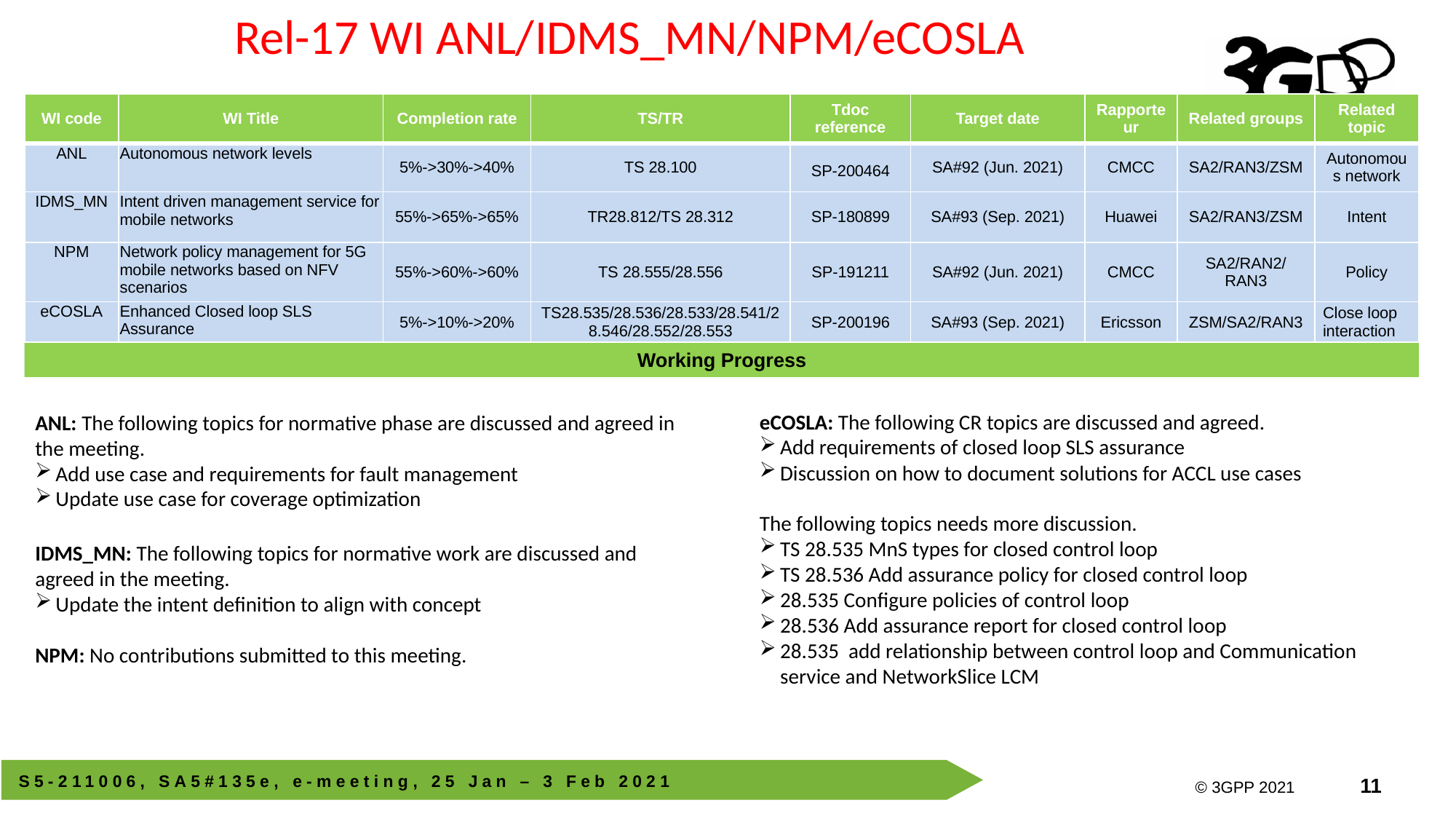

Rel-17 WI ANL/IDMS_MN/NPM/eCOSLA
| WI code | WI Title | Completion rate | TS/TR | Tdoc reference | Target date | Rapporteur | Related groups | Related topic |
| --- | --- | --- | --- | --- | --- | --- | --- | --- |
| ANL | Autonomous network levels | 5%->30%->40% | TS 28.100 | SP-200464 | SA#92 (Jun. 2021) | CMCC | SA2/RAN3/ZSM | Autonomous network |
| IDMS\_MN | Intent driven management service for mobile networks | 55%->65%->65% | TR28.812/TS 28.312 | SP-180899 | SA#93 (Sep. 2021) | Huawei | SA2/RAN3/ZSM | Intent |
| NPM | Network policy management for 5G mobile networks based on NFV scenarios | 55%->60%->60% | TS 28.555/28.556 | SP-191211 | SA#92 (Jun. 2021) | CMCC | SA2/RAN2/RAN3 | Policy |
| eCOSLA | Enhanced Closed loop SLS Assurance | 5%->10%->20% | TS28.535/28.536/28.533/28.541/28.546/28.552/28.553 | SP-200196 | SA#93 (Sep. 2021) | Ericsson | ZSM/SA2/RAN3 | Close loop interaction |
Working Progress

eCOSLA: The following CR topics are discussed and agreed.
Add requirements of closed loop SLS assurance
Discussion on how to document solutions for ACCL use cases

The following topics needs more discussion.
TS 28.535 MnS types for closed control loop
TS 28.536 Add assurance policy for closed control loop
28.535 Configure policies of control loop
28.536 Add assurance report for closed control loop
28.535  add relationship between control loop and Communication service and NetworkSlice LCM
ANL: The following topics for normative phase are discussed and agreed in the meeting.
Add use case and requirements for fault management
Update use case for coverage optimization

IDMS_MN: The following topics for normative work are discussed and agreed in the meeting.
Update the intent definition to align with concept

NPM: No contributions submitted to this meeting.